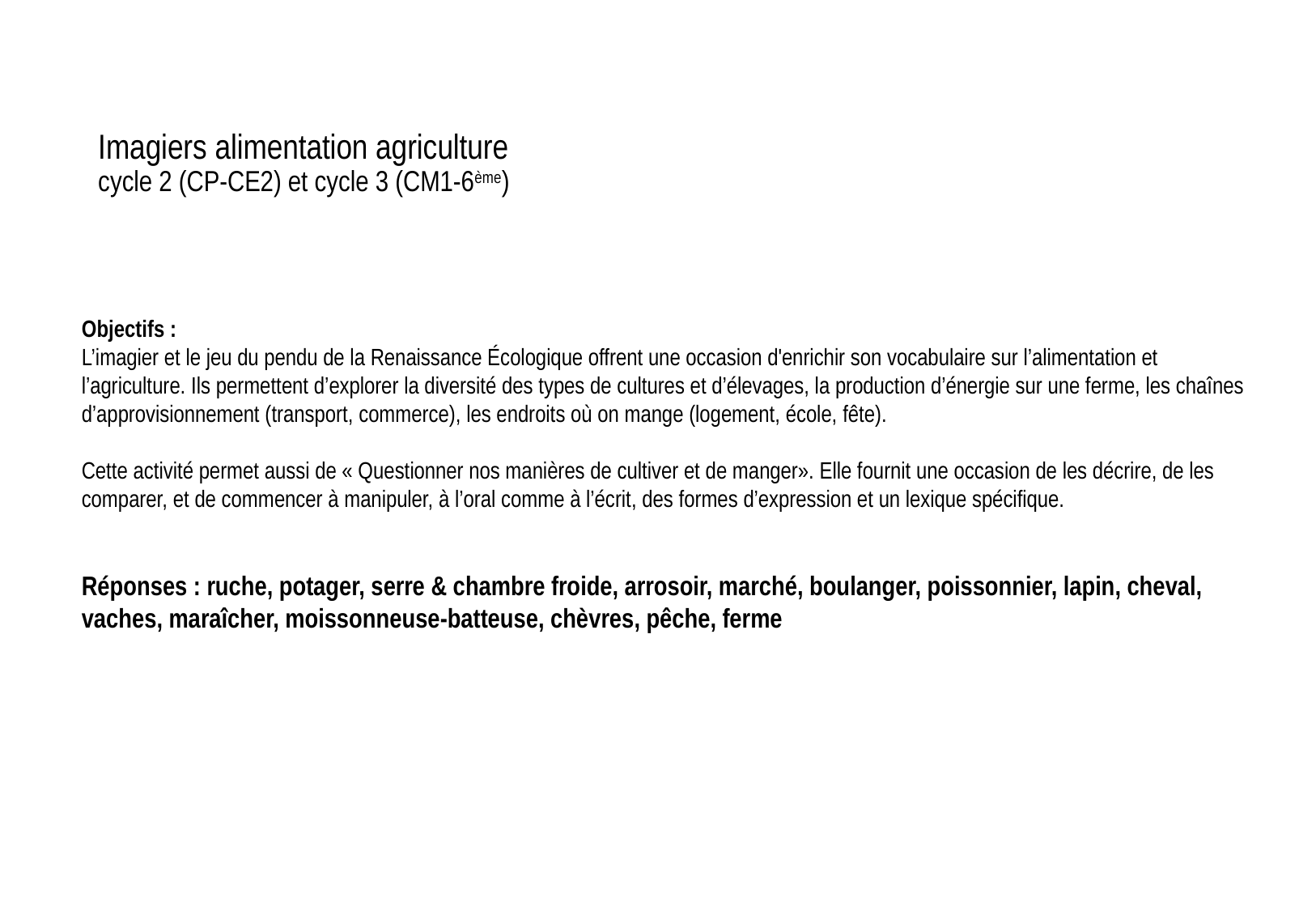

# Imagiers alimentation agriculture cycle 2 (CP-CE2) et cycle 3 (CM1-6ème)
Objectifs :
L’imagier et le jeu du pendu de la Renaissance Écologique offrent une occasion d'enrichir son vocabulaire sur l’alimentation et l’agriculture. Ils permettent d’explorer la diversité des types de cultures et d’élevages, la production d’énergie sur une ferme, les chaînes d’approvisionnement (transport, commerce), les endroits où on mange (logement, école, fête).

Cette activité permet aussi de « Questionner nos manières de cultiver et de manger». Elle fournit une occasion de les décrire, de les comparer, et de commencer à manipuler, à l’oral comme à l’écrit, des formes d’expression et un lexique spécifique.

Réponses : ruche, potager, serre & chambre froide, arrosoir, marché, boulanger, poissonnier, lapin, cheval, vaches, maraîcher, moissonneuse-batteuse, chèvres, pêche, ferme